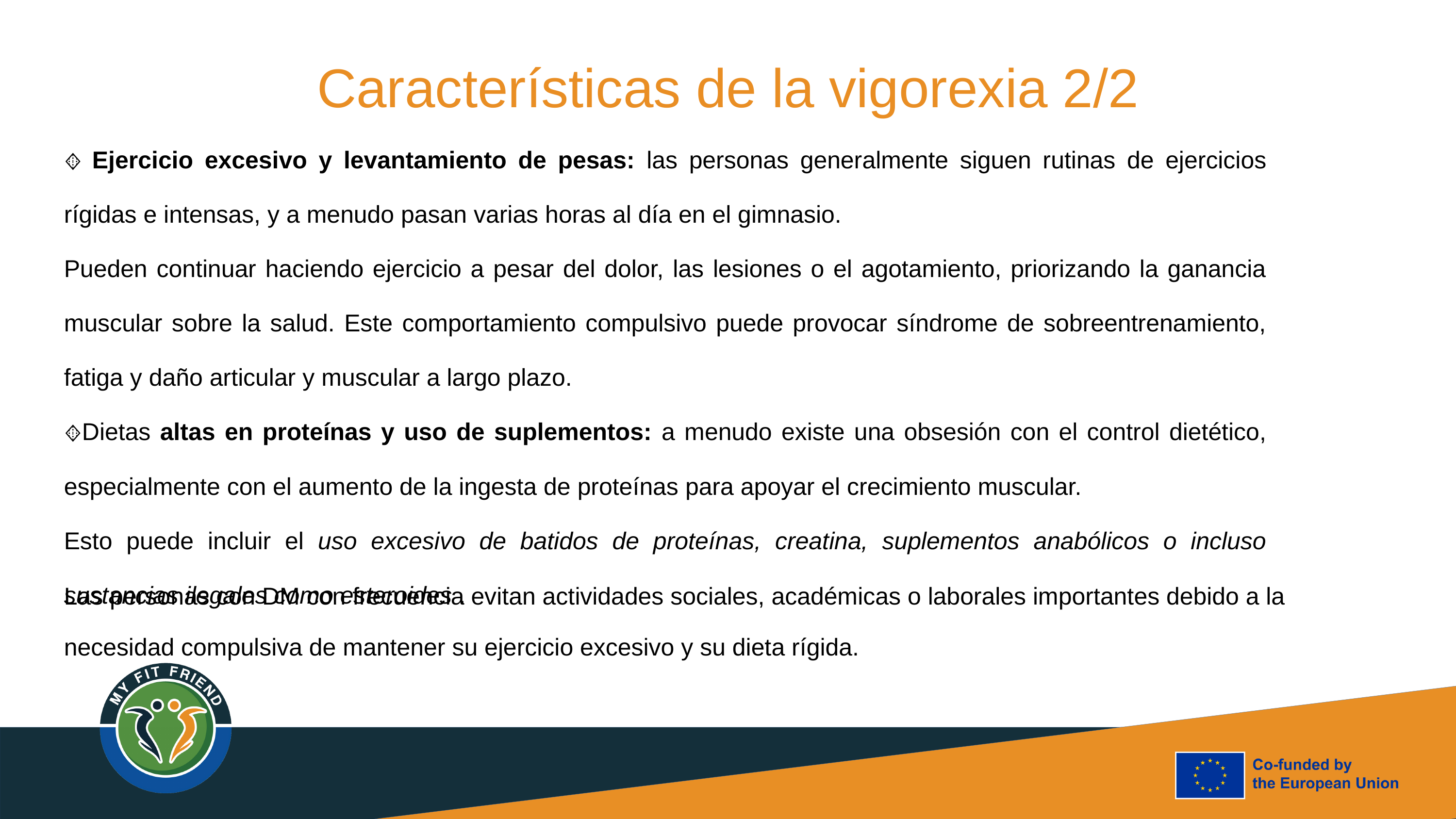

Características de la vigorexia 2/2
🔸 Ejercicio excesivo y levantamiento de pesas: las personas generalmente siguen rutinas de ejercicios rígidas e intensas, y a menudo pasan varias horas al día en el gimnasio.
Pueden continuar haciendo ejercicio a pesar del dolor, las lesiones o el agotamiento, priorizando la ganancia muscular sobre la salud. Este comportamiento compulsivo puede provocar síndrome de sobreentrenamiento, fatiga y daño articular y muscular a largo plazo.
🔸Dietas altas en proteínas y uso de suplementos: a menudo existe una obsesión con el control dietético, especialmente con el aumento de la ingesta de proteínas para apoyar el crecimiento muscular.
Esto puede incluir el uso excesivo de batidos de proteínas, creatina, suplementos anabólicos o incluso sustancias ilegales como esteroides .
Las personas con DM con frecuencia evitan actividades sociales, académicas o laborales importantes debido a la necesidad compulsiva de mantener su ejercicio excesivo y su dieta rígida.